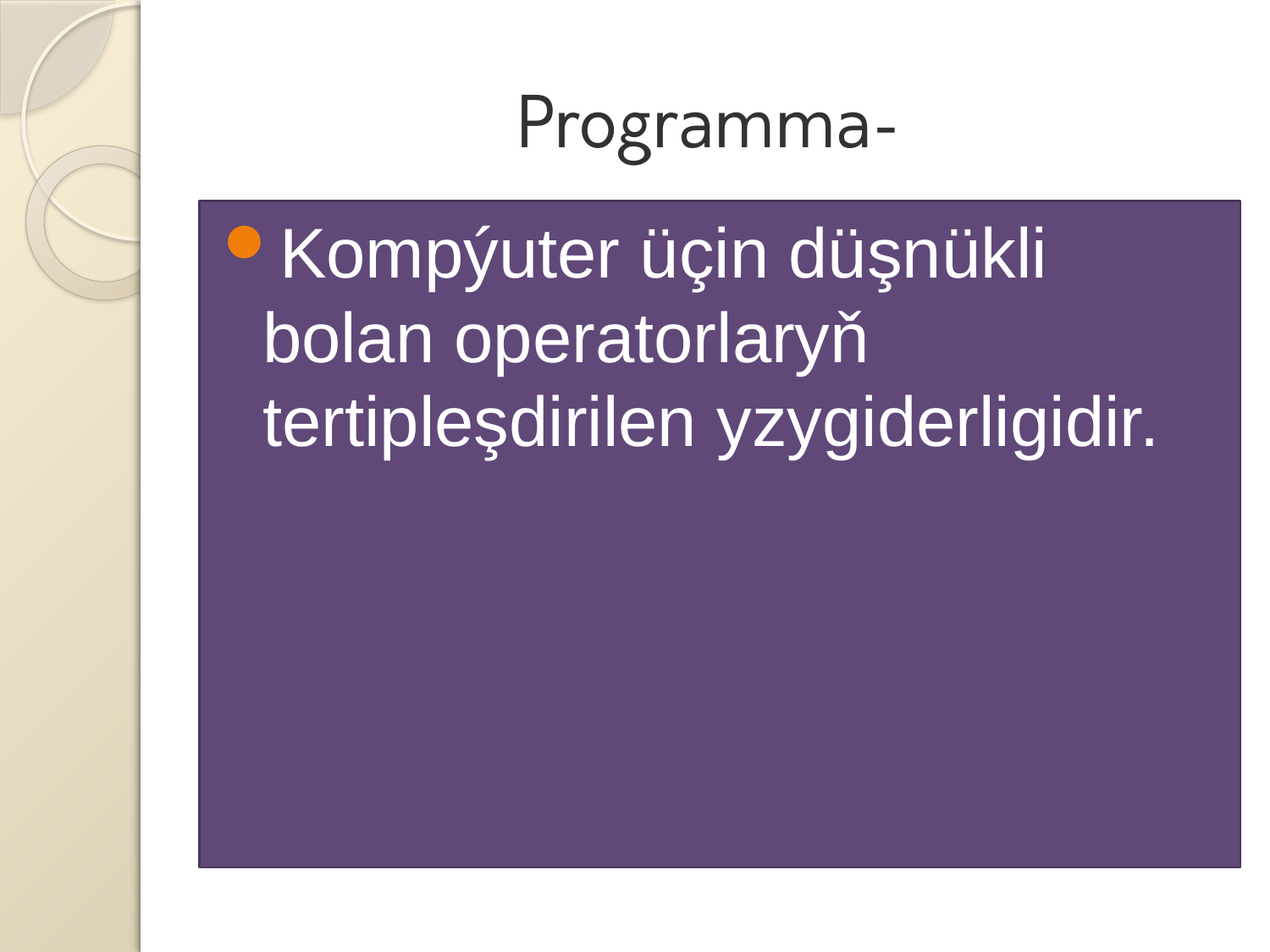

# Programma-
Kompýuter üçin düşnükli bolan operatorlaryň tertipleşdirilen yzygiderligidir.